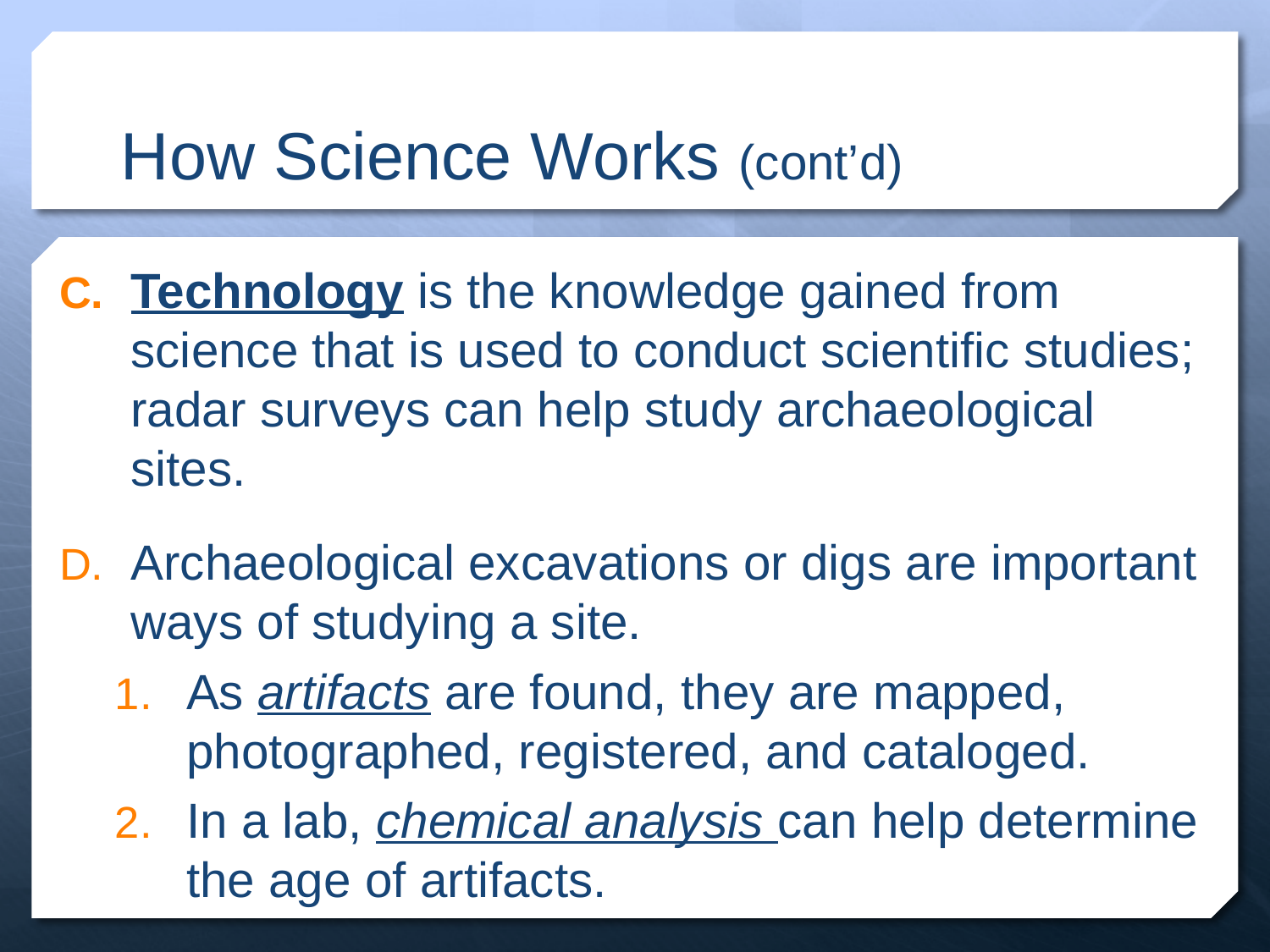

# How Science Works (cont’d)
Technology is the knowledge gained from science that is used to conduct scientific studies; radar surveys can help study archaeological sites.
Archaeological excavations or digs are important ways of studying a site.
As artifacts are found, they are mapped, photographed, registered, and cataloged.
In a lab, chemical analysis can help determine the age of artifacts.